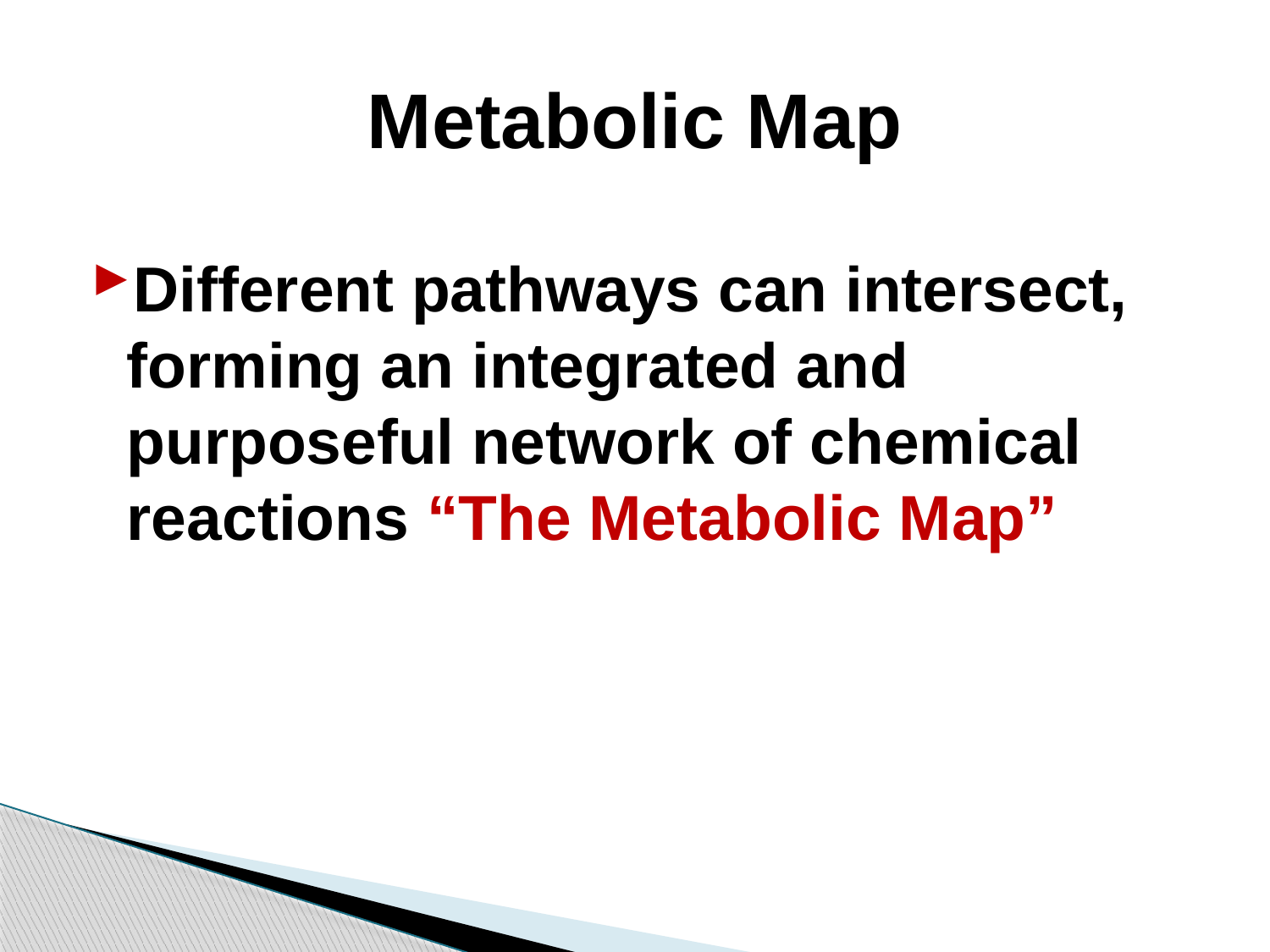

# Metabolic Map

Different pathways can intersect, forming an integrated and purposeful network of chemical reactions “The Metabolic Map”